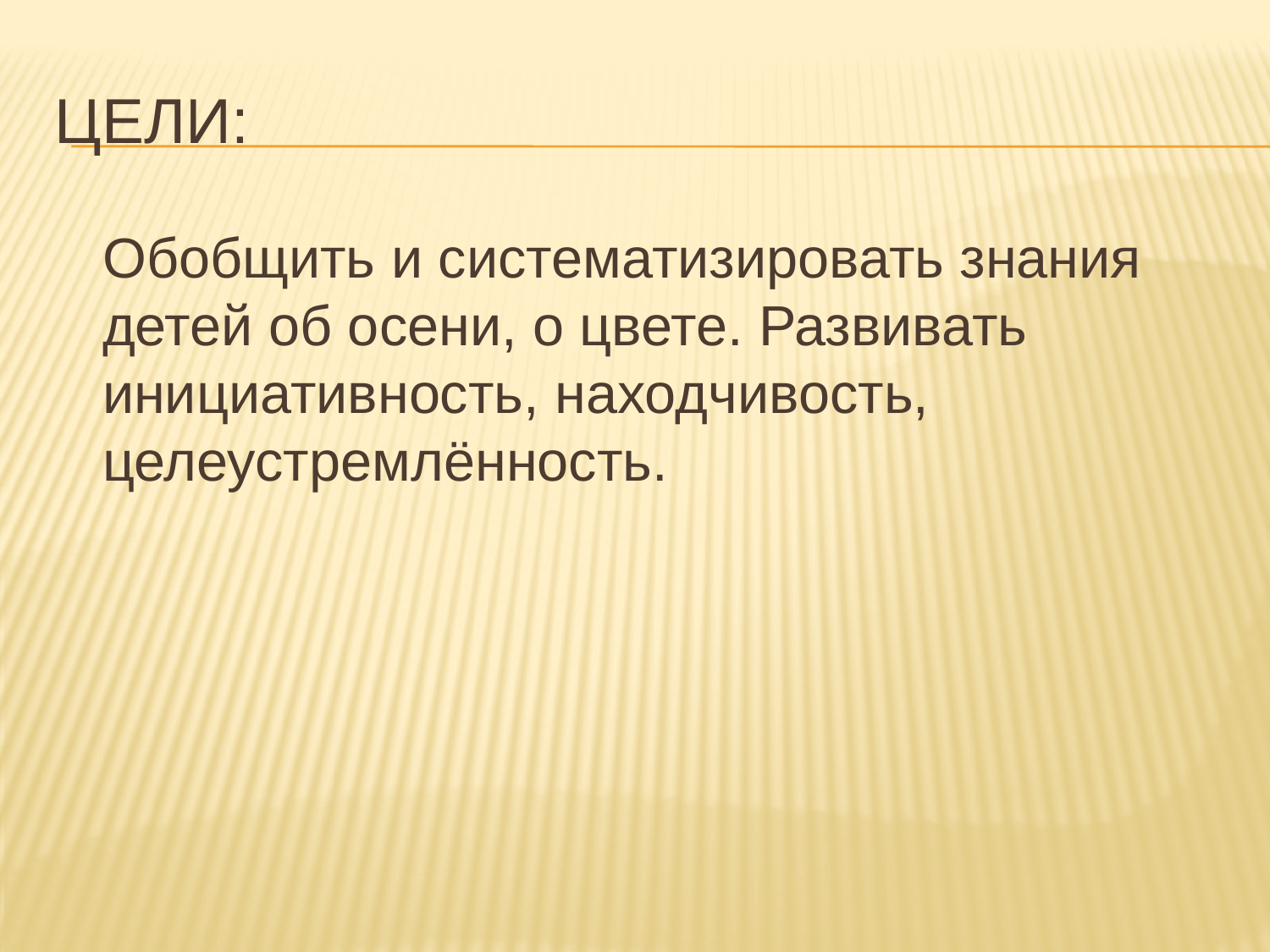

# Цели:
Обобщить и систематизировать знания детей об осени, о цвете. Развивать инициативность, находчивость, целеустремлённость.